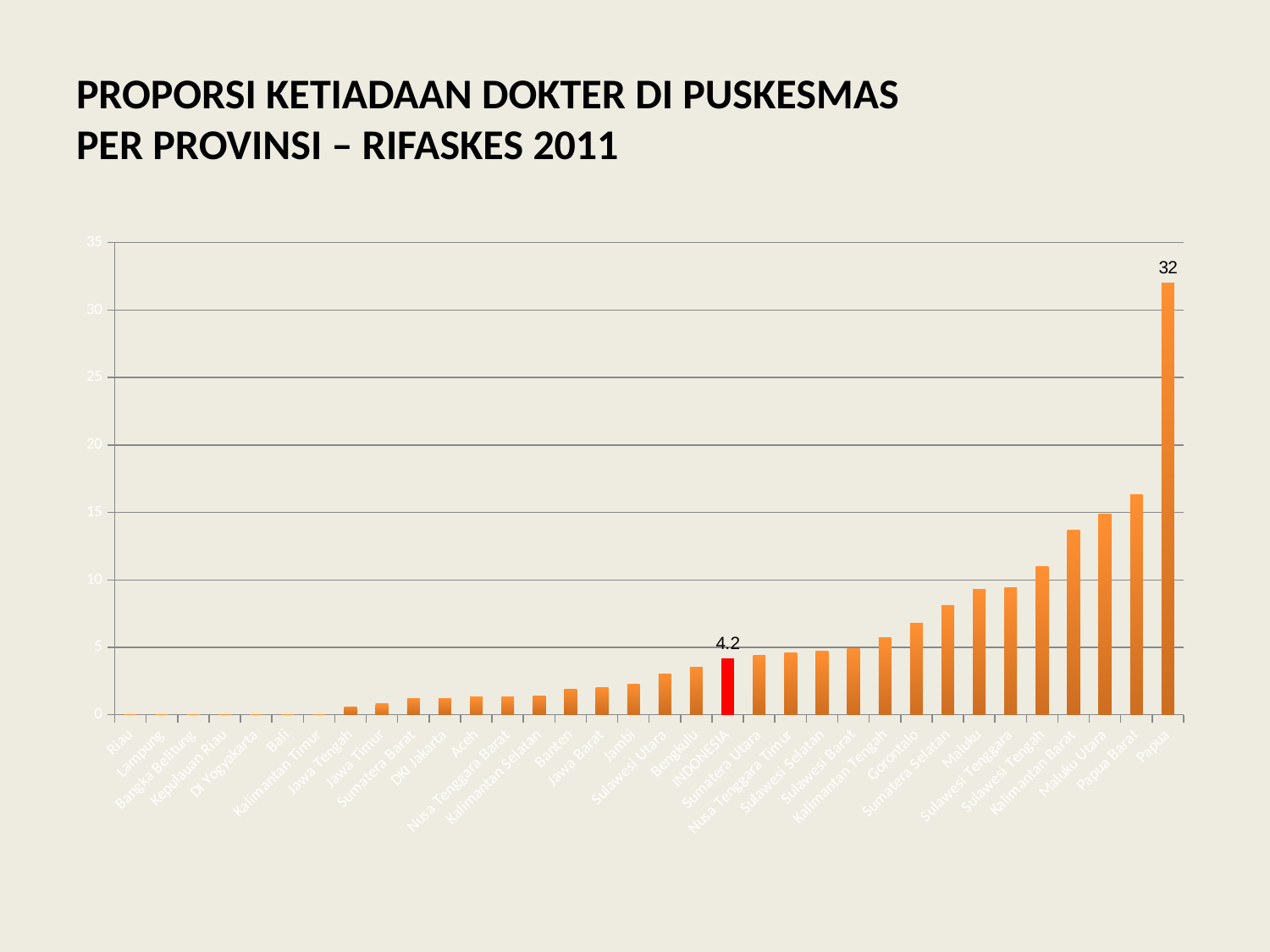

# PROPORSI KETIADAAN DOKTER DI PUSKESMAS PER PROVINSI – RIFASKES 2011

### Chart

| Category | % |
|---|---|
| Riau | 0.0 |
| Lampung | 0.0 |
| Bangka Belitung | 0.0 |
| Kepulauan Riau | 0.0 |
| DI Yogyakarta | 0.0 |
| Bali | 0.0 |
| Kalimantan Timur | 0.0 |
| Jawa Tengah | 0.6000000000000006 |
| Jawa Timur | 0.8 |
| Sumatera Barat | 1.2 |
| DKI Jakarta | 1.2 |
| Aceh | 1.3 |
| Nusa Tenggara Barat | 1.3 |
| Kalimantan Selatan | 1.4 |
| Banten | 1.9000000000000001 |
| Jawa Barat | 2.0 |
| Jambi | 2.3 |
| Sulawesi Utara | 3.0 |
| Bengkulu | 3.5 |
| INDONESIA | 4.2 |
| Sumatera Utara | 4.4 |
| Nusa Tenggara Timur | 4.6 |
| Sulawesi Selatan | 4.7 |
| Sulawesi Barat | 4.9 |
| Kalimantan Tengah | 5.7 |
| Gorontalo | 6.8 |
| Sumatera Selatan | 8.1 |
| Maluku | 9.3 |
| Sulawesi Tenggara | 9.4 |
| Sulawesi Tengah | 11.0 |
| Kalimantan Barat | 13.7 |
| Maluku Utara | 14.9 |
| Papua Barat | 16.3 |
| Papua | 32.0 |